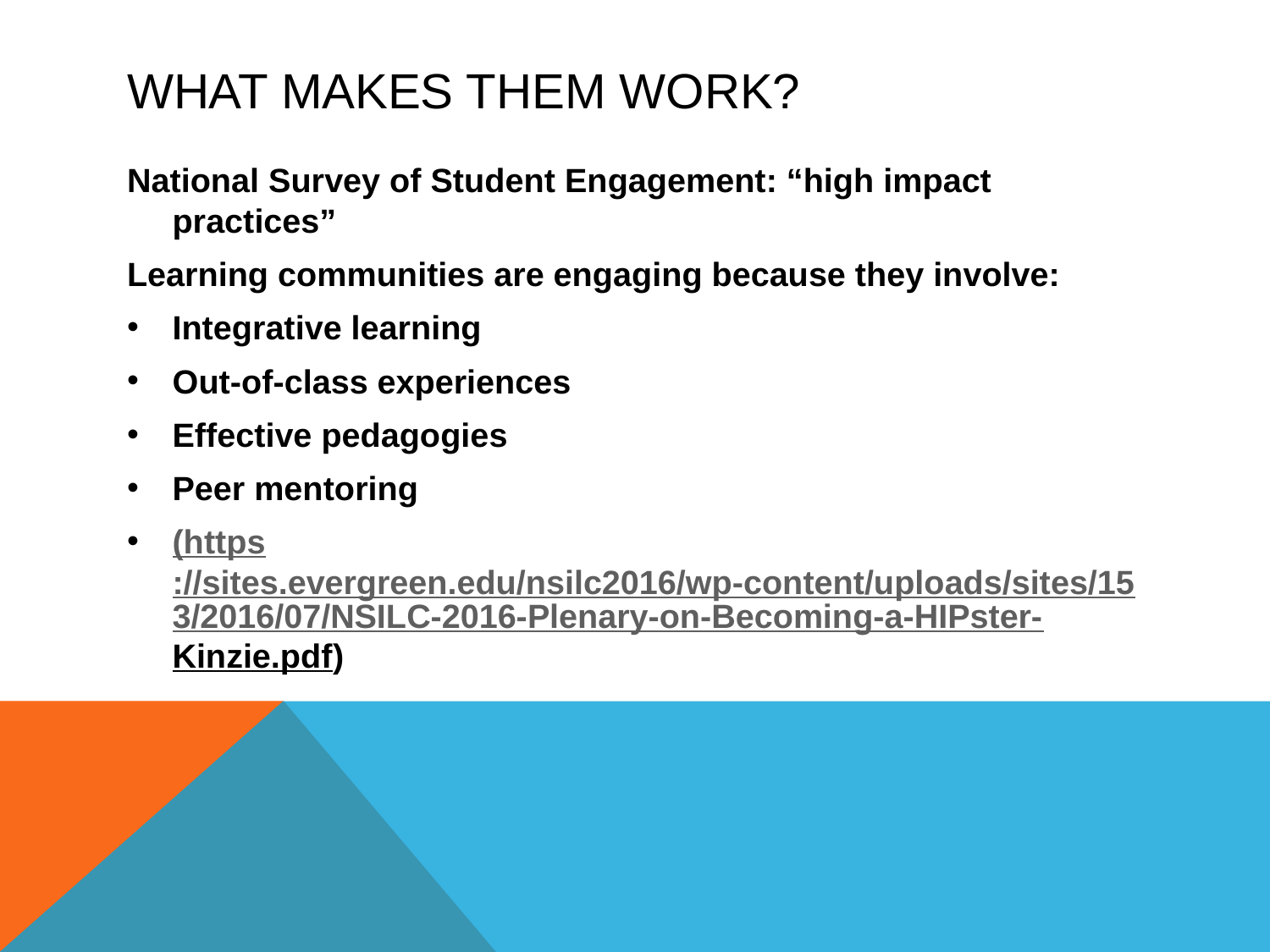

# What makes them work?
National Survey of Student Engagement: “high impact practices”
Learning communities are engaging because they involve:
Integrative learning
Out-of-class experiences
Effective pedagogies
Peer mentoring
(https://sites.evergreen.edu/nsilc2016/wp-content/uploads/sites/153/2016/07/NSILC-2016-Plenary-on-Becoming-a-HIPster-Kinzie.pdf)